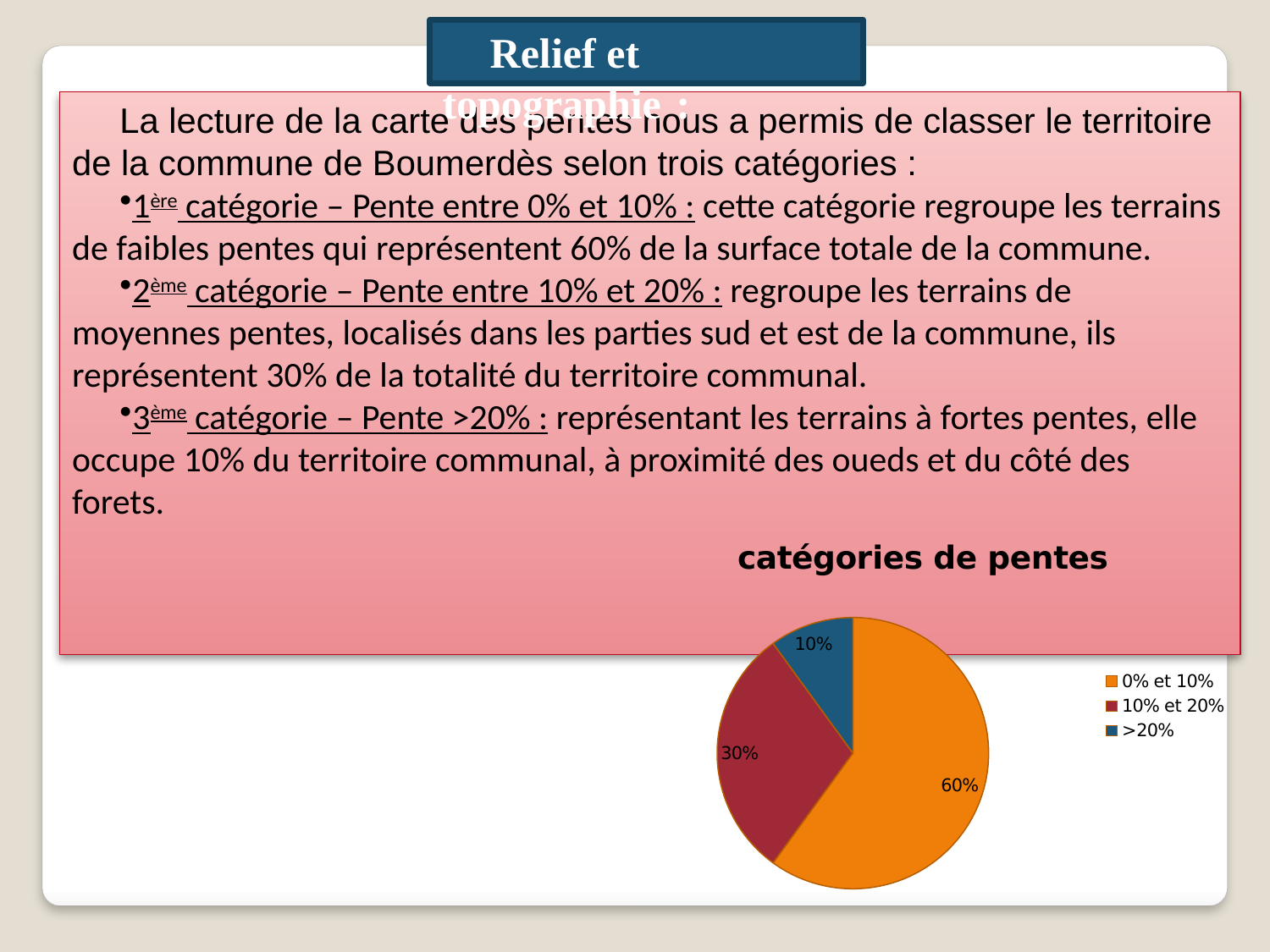

Relief et topographie :
La lecture de la carte des pentes nous a permis de classer le territoire de la commune de Boumerdès selon trois catégories :
1ère catégorie – Pente entre 0% et 10% : cette catégorie regroupe les terrains de faibles pentes qui représentent 60% de la surface totale de la commune.
2ème catégorie – Pente entre 10% et 20% : regroupe les terrains de moyennes pentes, localisés dans les parties sud et est de la commune, ils représentent 30% de la totalité du territoire communal.
3ème catégorie – Pente >20% : représentant les terrains à fortes pentes, elle occupe 10% du territoire communal, à proximité des oueds et du côté des forets.

### Chart: catégories de pentes

| Category |  |
|---|---|
| 0% et 10% | 0.6 |
| 10% et 20% | 0.3 |
| >20%  | 0.1 |